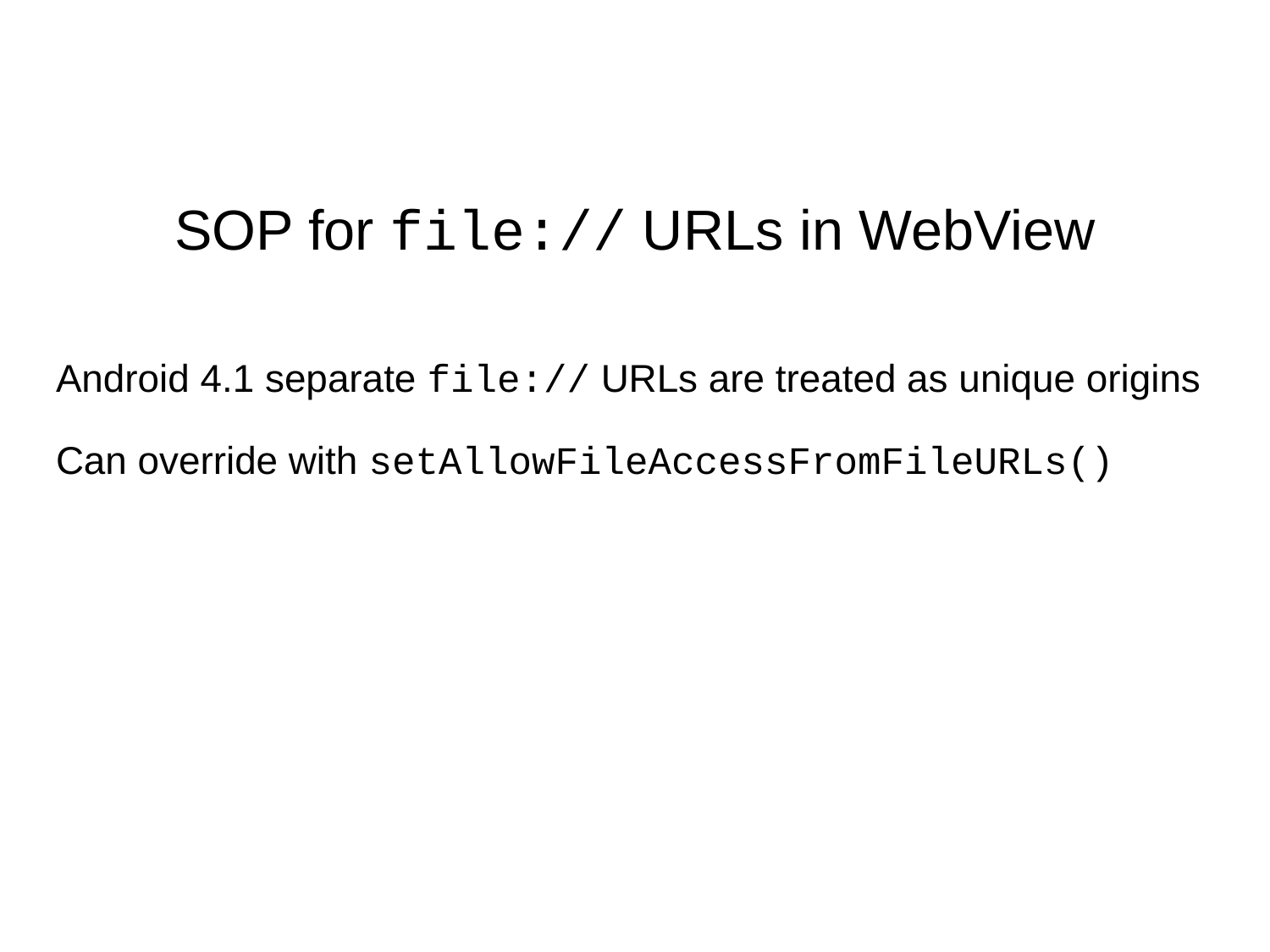

# SOP for file:// URLs in WebView
Android 4.1 separate file:// URLs are treated as unique origins
Can override with setAllowFileAccessFromFileURLs()